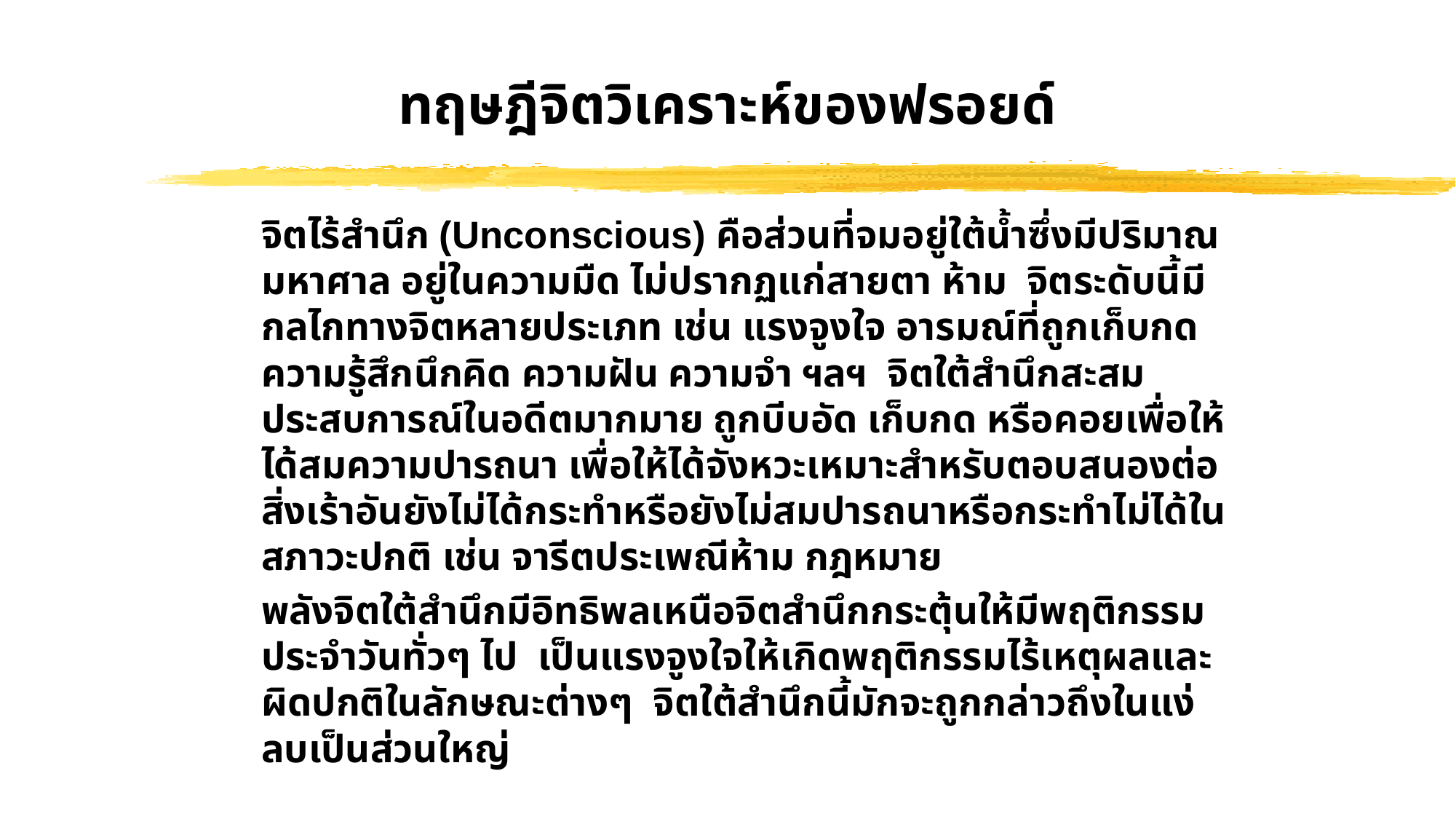

# ทฤษฎีจิตวิเคราะห์ของฟรอยด์
จิตไร้สำนึก (Unconscious) คือส่วนที่จมอยู่ใต้น้ำซึ่งมีปริมาณมหาศาล อยู่ในความมืด ไม่ปรากฏแก่สายตา ห้าม  จิตระดับนี้มีกลไกทางจิตหลายประเภท เช่น แรงจูงใจ อารมณ์ที่ถูกเก็บกด ความรู้สึกนึกคิด ความฝัน ความจำ ฯลฯ  จิตใต้สำนึกสะสมประสบการณ์ในอดีตมากมาย ถูกบีบอัด เก็บกด หรือคอยเพื่อให้ได้สมความปารถนา เพื่อให้ได้จังหวะเหมาะสำหรับตอบสนองต่อสิ่งเร้าอันยังไม่ได้กระทำหรือยังไม่สมปารถนาหรือกระทำไม่ได้ในสภาวะปกติ เช่น จารีตประเพณีห้าม กฎหมาย
พลังจิตใต้สำนึกมีอิทธิพลเหนือจิตสำนึกกระตุ้นให้มีพฤติกรรมประจำวันทั่วๆ ไป  เป็นแรงจูงใจให้เกิดพฤติกรรมไร้เหตุผลและผิดปกติในลักษณะต่างๆ  จิตใต้สำนึกนี้มักจะถูกกล่าวถึงในแง่ลบเป็นส่วนใหญ่